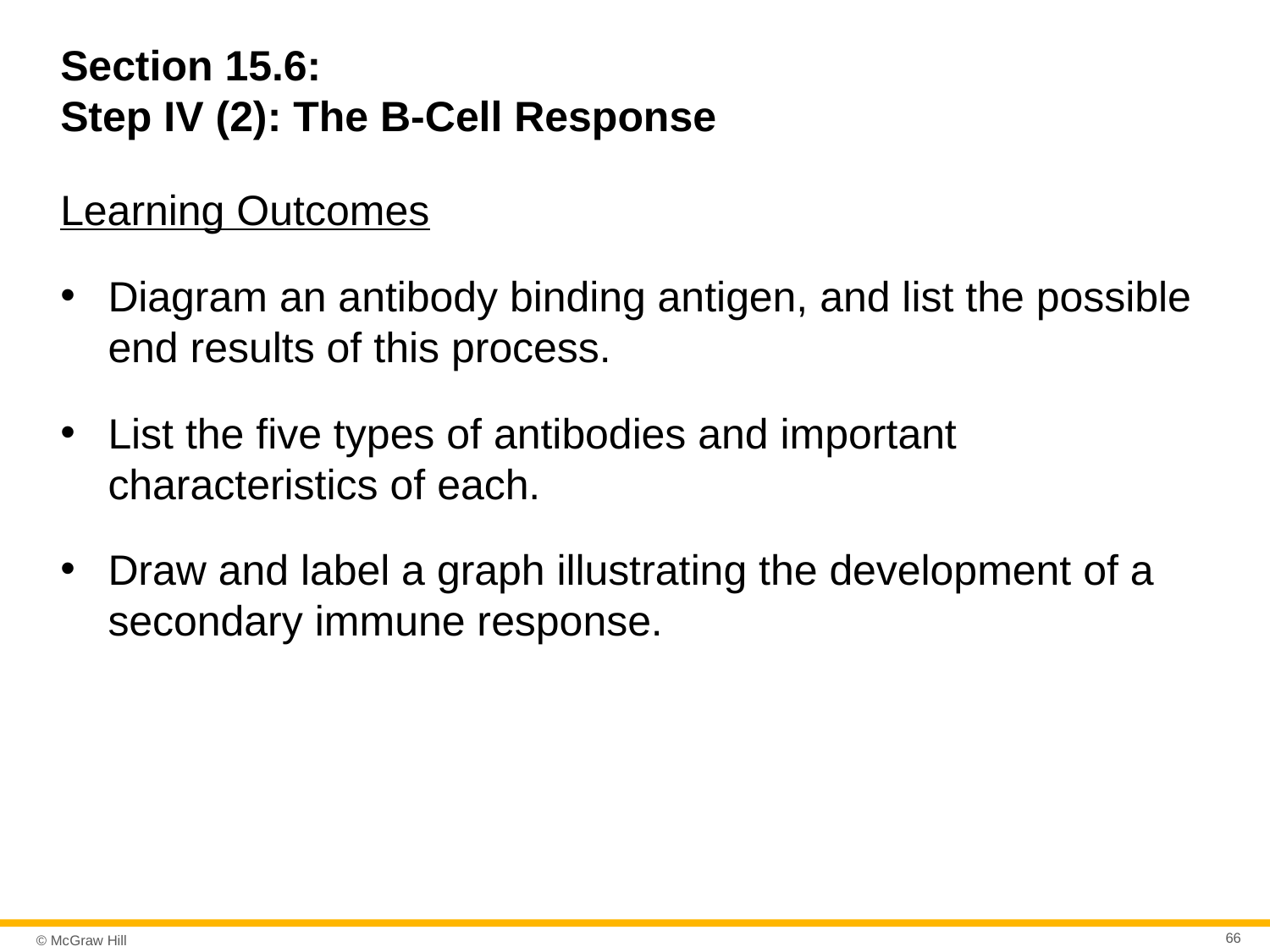

# Section 15.6: Step IV (2): The B-Cell Response
Learning Outcomes
Diagram an antibody binding antigen, and list the possible end results of this process.
List the five types of antibodies and important characteristics of each.
Draw and label a graph illustrating the development of a secondary immune response.